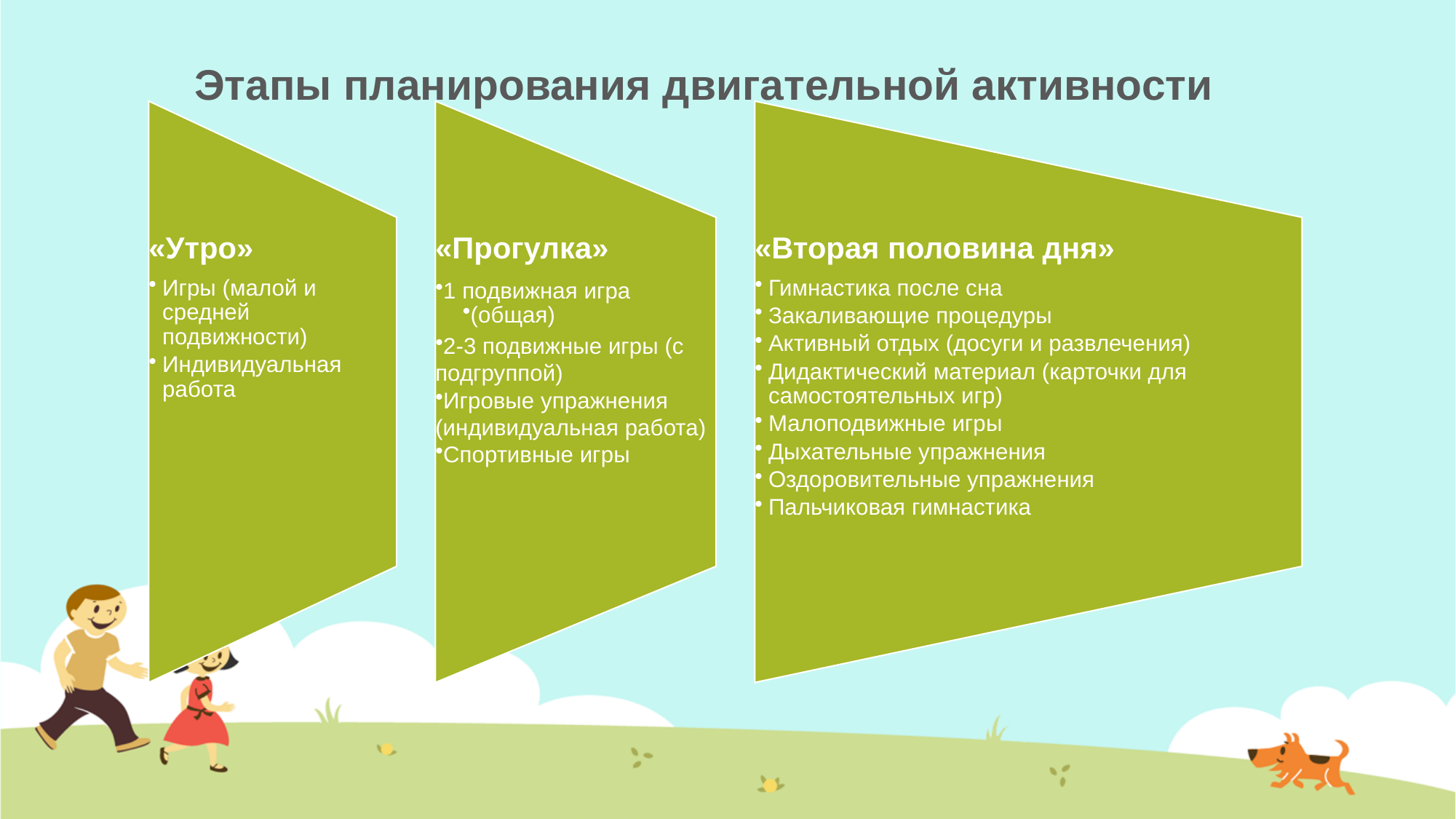

# Этапы планирования двигательной активности
«Утро»
Игры (малой и средней подвижности)
Индивидуальная работа
«Прогулка»
1 подвижная игра
(общая)
2-3 подвижные игры (с подгруппой)
Игровые упражнения (индивидуальная работа)
Спортивные игры
«Вторая половина дня»
Гимнастика после сна
Закаливающие процедуры
Активный отдых (досуги и развлечения)
Дидактический материал (карточки для самостоятельных игр)
Малоподвижные игры
Дыхательные упражнения
Оздоровительные упражнения
Пальчиковая гимнастика